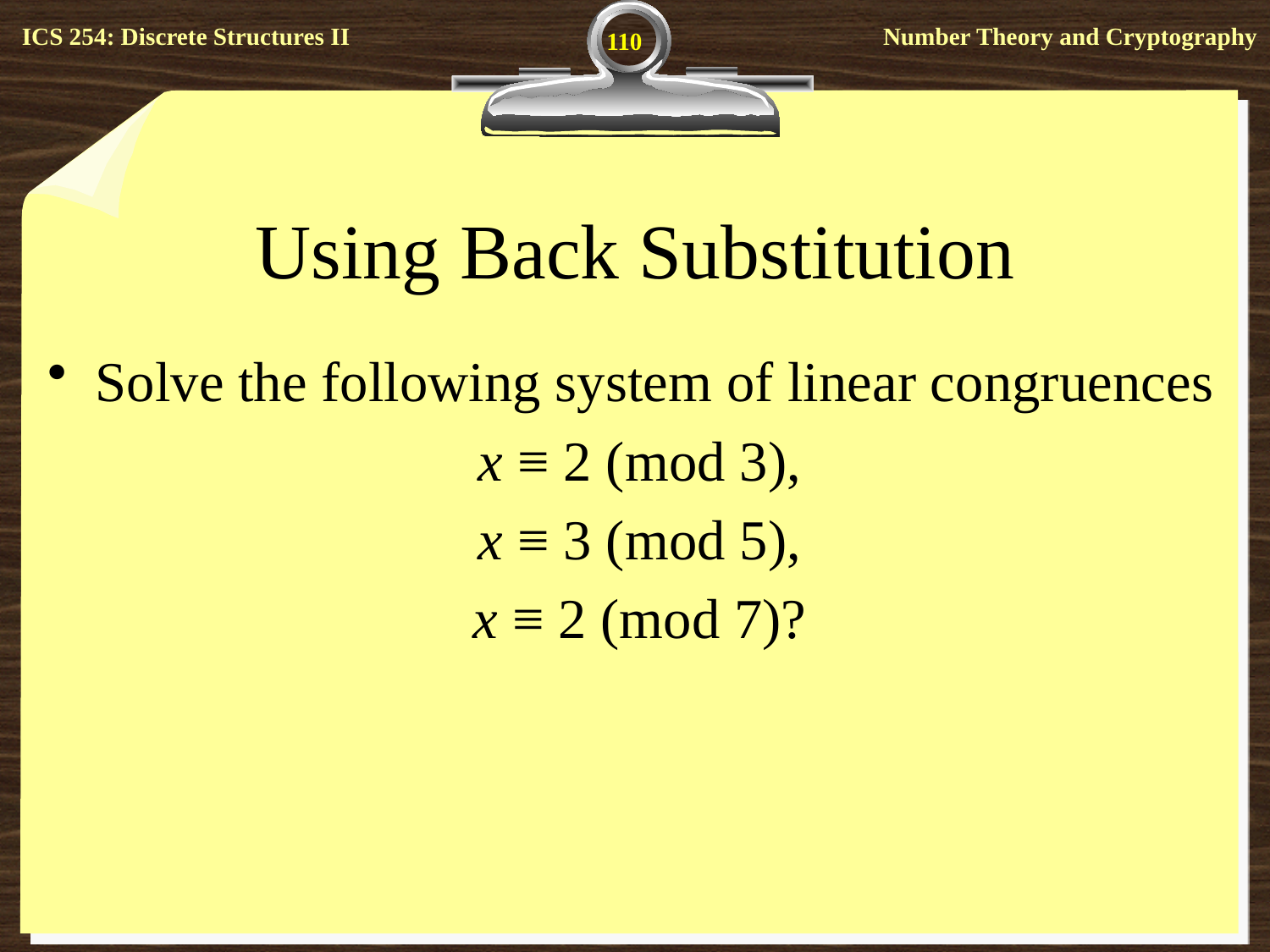

110
# Using Back Substitution
Solve the following system of linear congruences
x ≡ 2 (mod 3),
x ≡ 3 (mod 5),
x ≡ 2 (mod 7)?